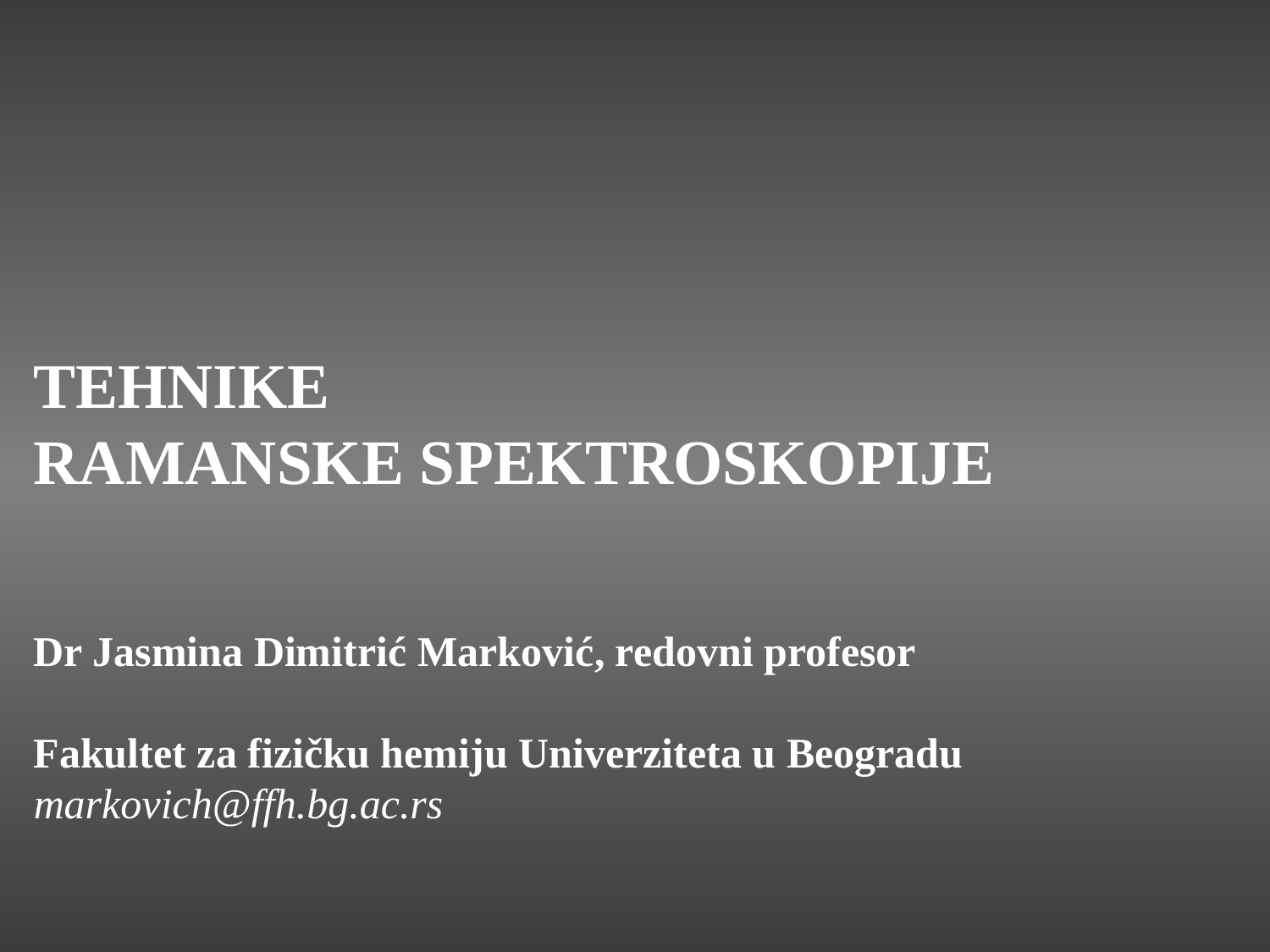

TEHNIKE
RAMANSKE SPEKTROSKOPIJE

Dr Jasmina Dimitrić Marković, redovni profesor

Fakultet za fizičku hemiju Univerziteta u Beogradu
markovich@ffh.bg.ac.rs